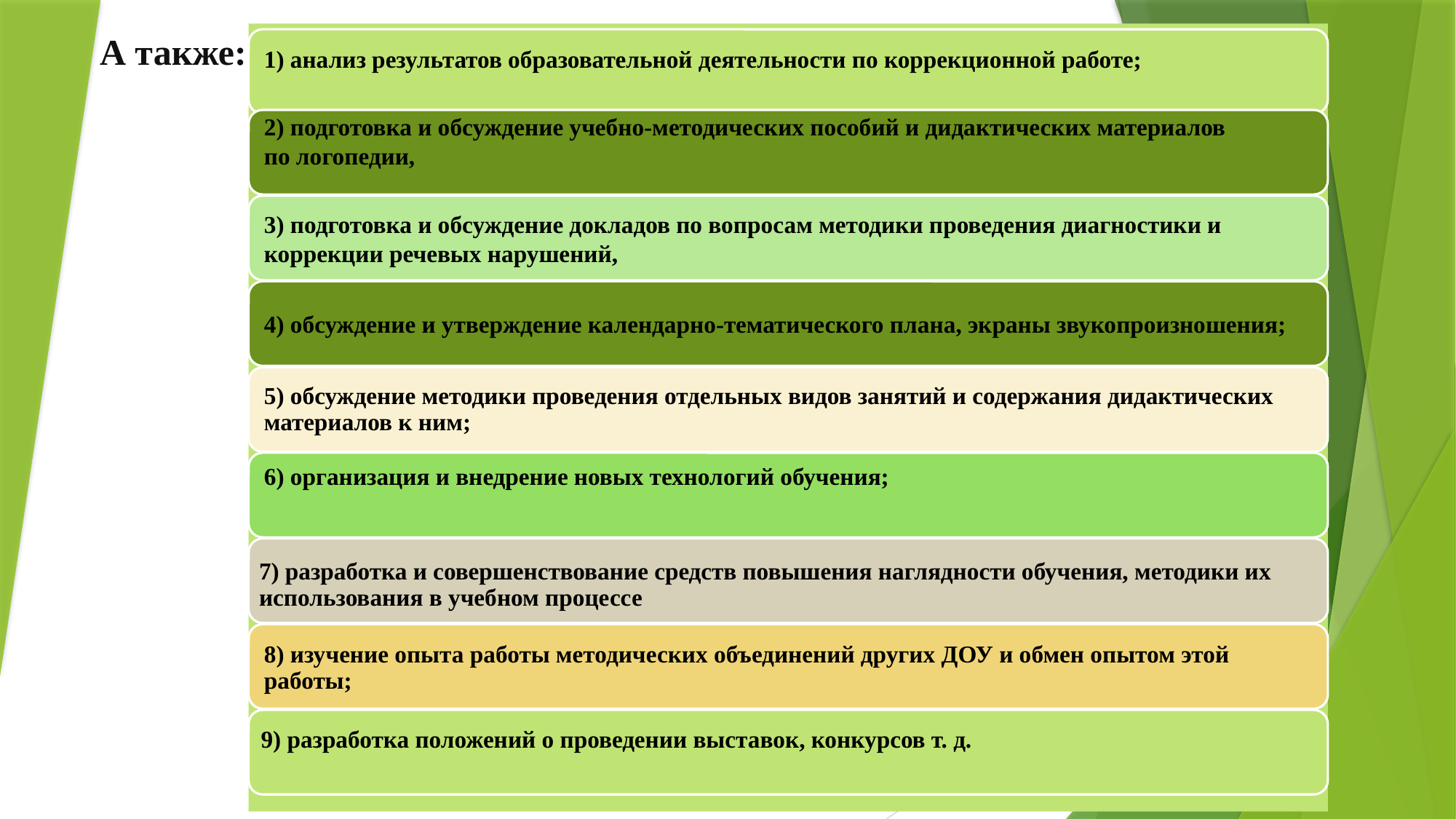

А также:

1) анализ результатов образовательной деятельности по коррекционной работе;

2) подготовка и обсуждение учебно-методических пособий и дидактических материалов по логопедии,

3) подготовка и обсуждение докладов по вопросам методики проведения диагностики и коррекции речевых нарушений,

4) обсуждение и утверждение календарно-тематического плана, экраны звукопроизношения;

5) обсуждение методики проведения отдельных видов занятий и содержания дидактических материалов к ним;
6) организация и внедрение новых технологий обучения;

7) разработка и совершенствование средств повышения наглядности обучения, методики их использования в учебном процессе

8) изучение опыта работы методических объединений других ДОУ и обмен опытом этой работы;

9) разработка положений о проведении выставок, конкурсов т. д.

#